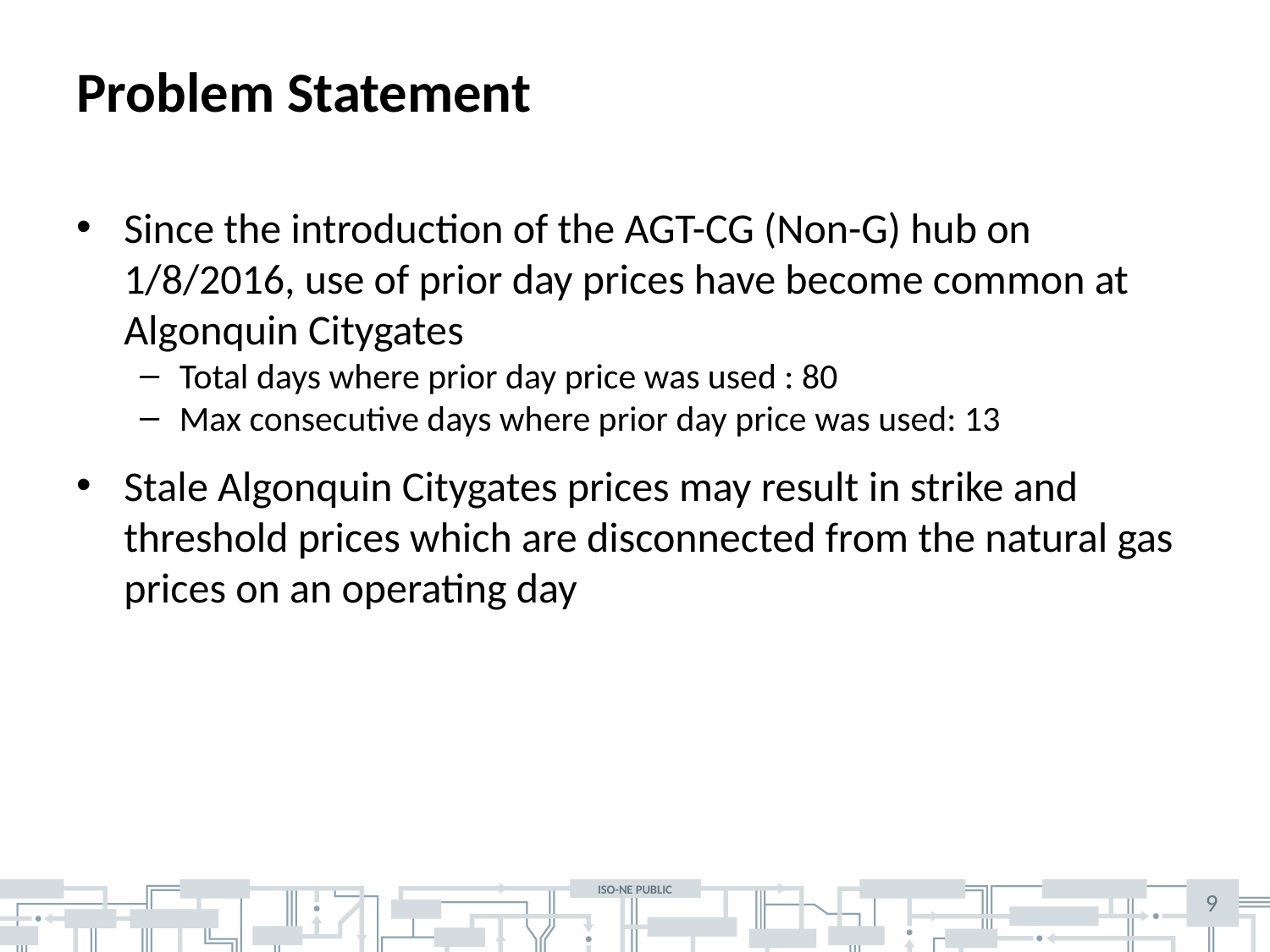

# Problem Statement
Since the introduction of the AGT-CG (Non-G) hub on 1/8/2016, use of prior day prices have become common at Algonquin Citygates
Total days where prior day price was used : 80
Max consecutive days where prior day price was used: 13
Stale Algonquin Citygates prices may result in strike and threshold prices which are disconnected from the natural gas prices on an operating day
9